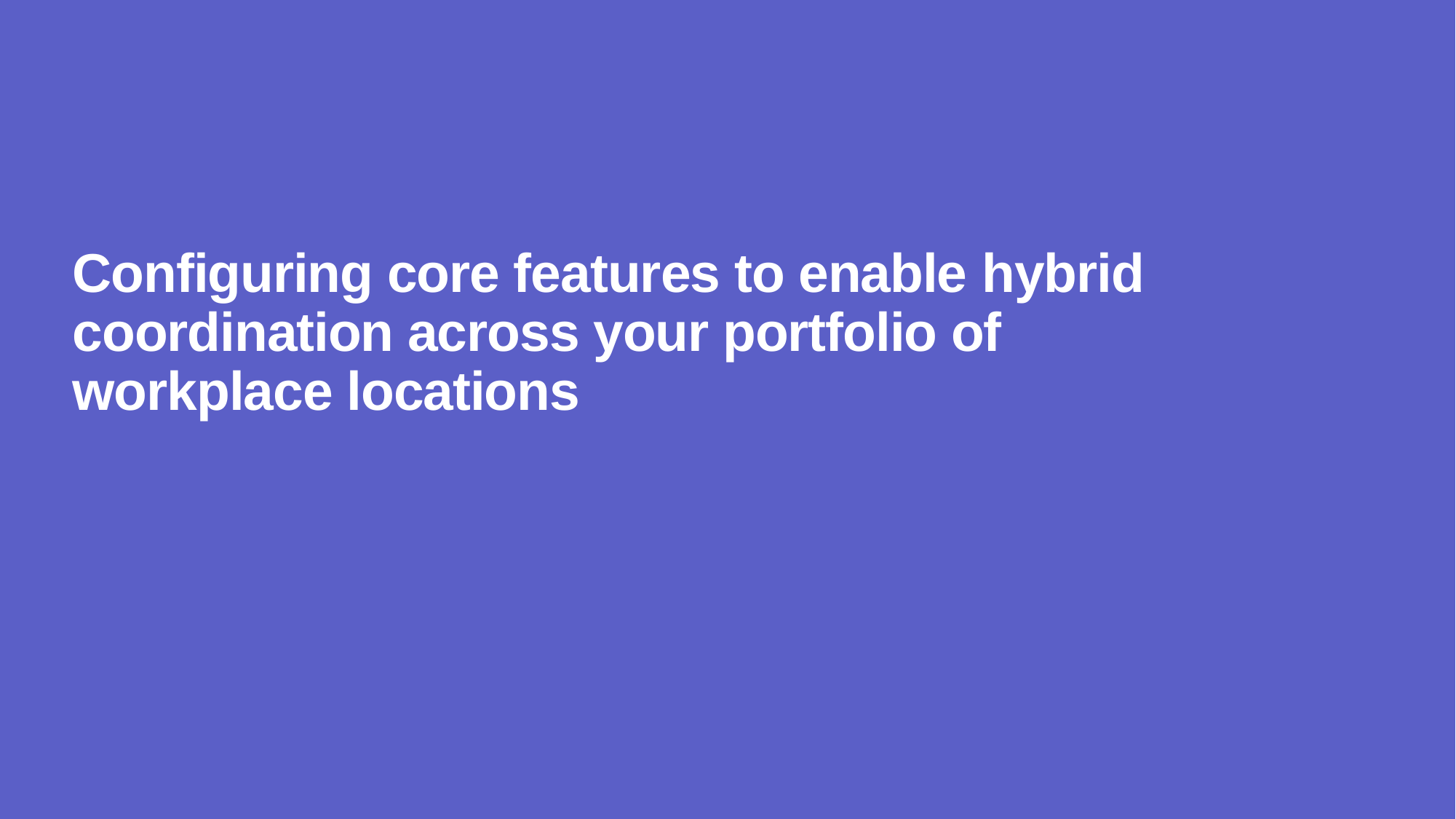

# Configuring core features to enable hybrid coordination across your portfolio of workplace locations